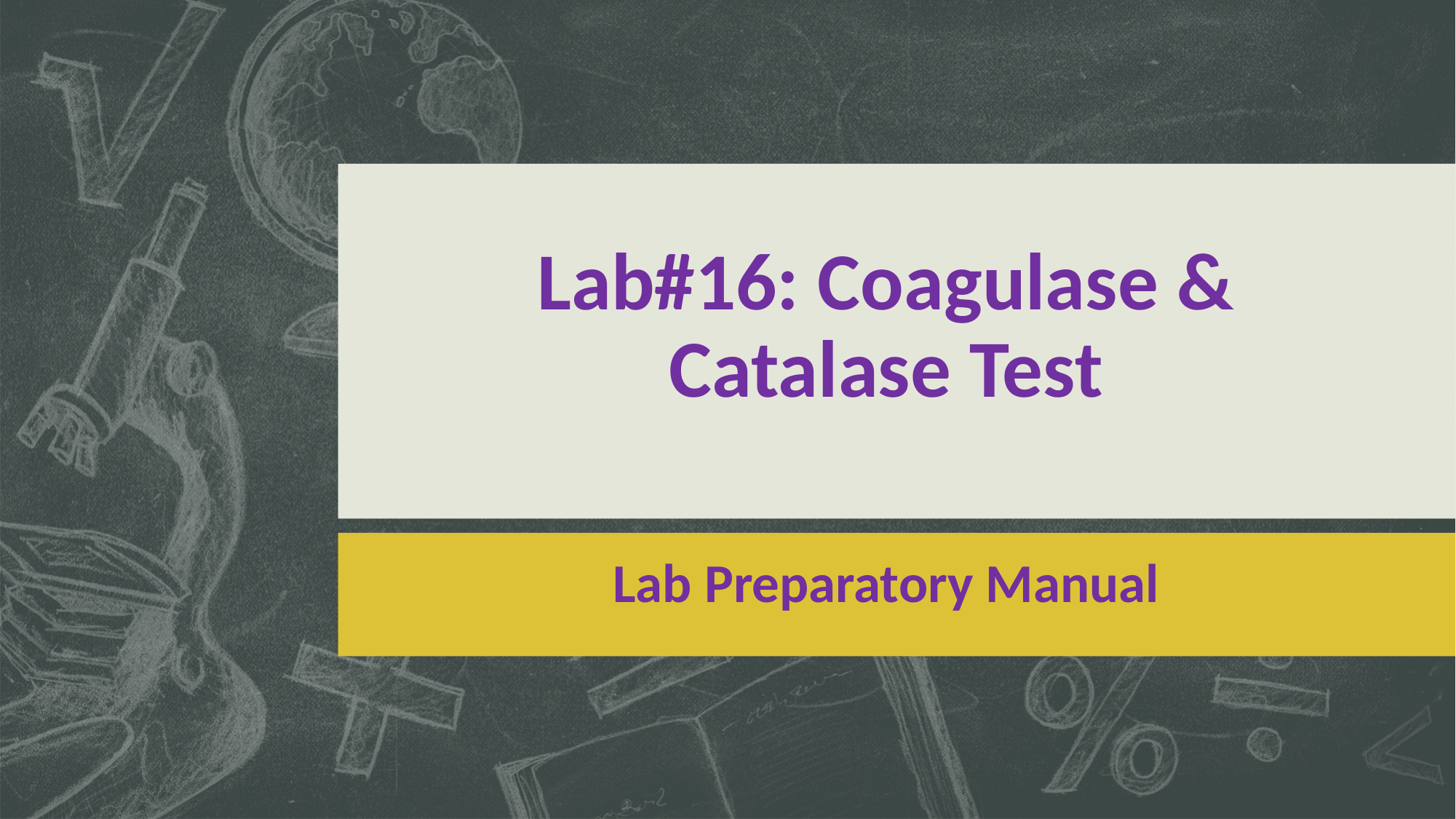

# Lab#16: Coagulase & Catalase Test
Lab Preparatory Manual